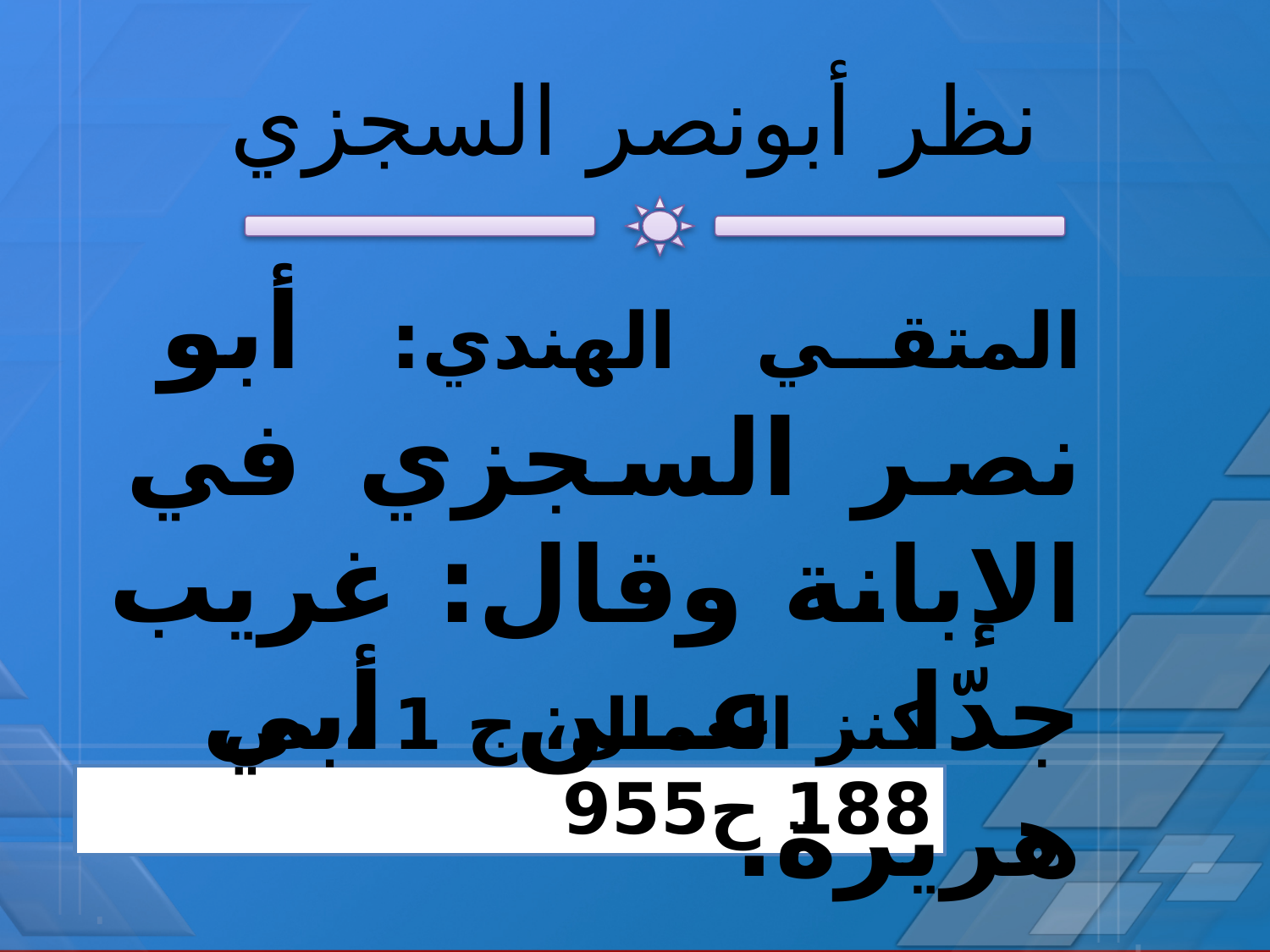

# نظر أبونصر السجزي

المتقي الهندي: أبو نصر السجزي في الإبانة وقال: غريب جدّا عن أبي هريرة.
كنز العمال، ج 1 ، ص 188 ح955